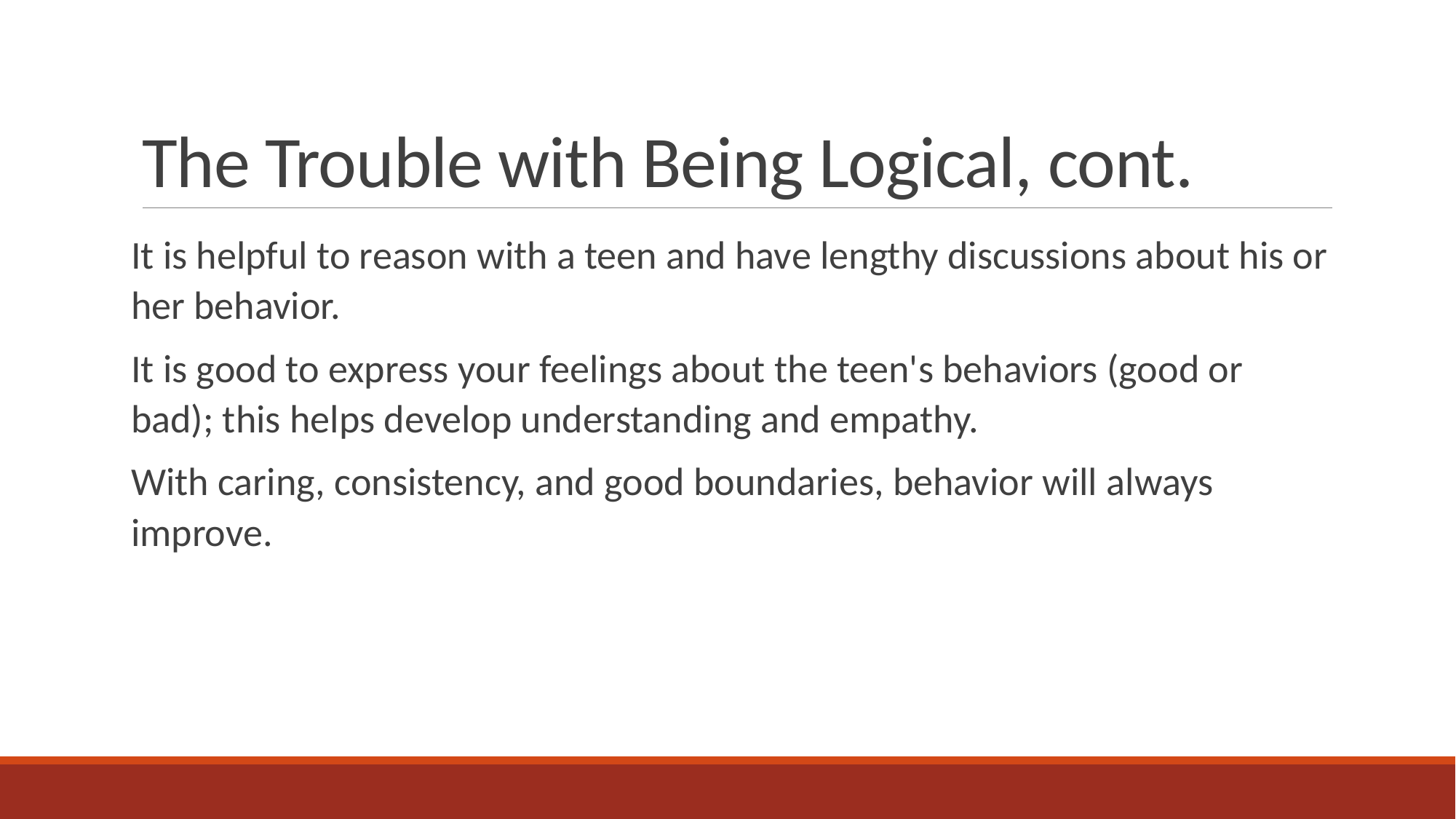

# The Trouble with Being Logical, cont.
It is helpful to reason with a teen and have lengthy discussions about his or her behavior.
It is good to express your feelings about the teen's behaviors (good or bad); this helps develop understanding and empathy.
With caring, consistency, and good boundaries, behavior will always improve.